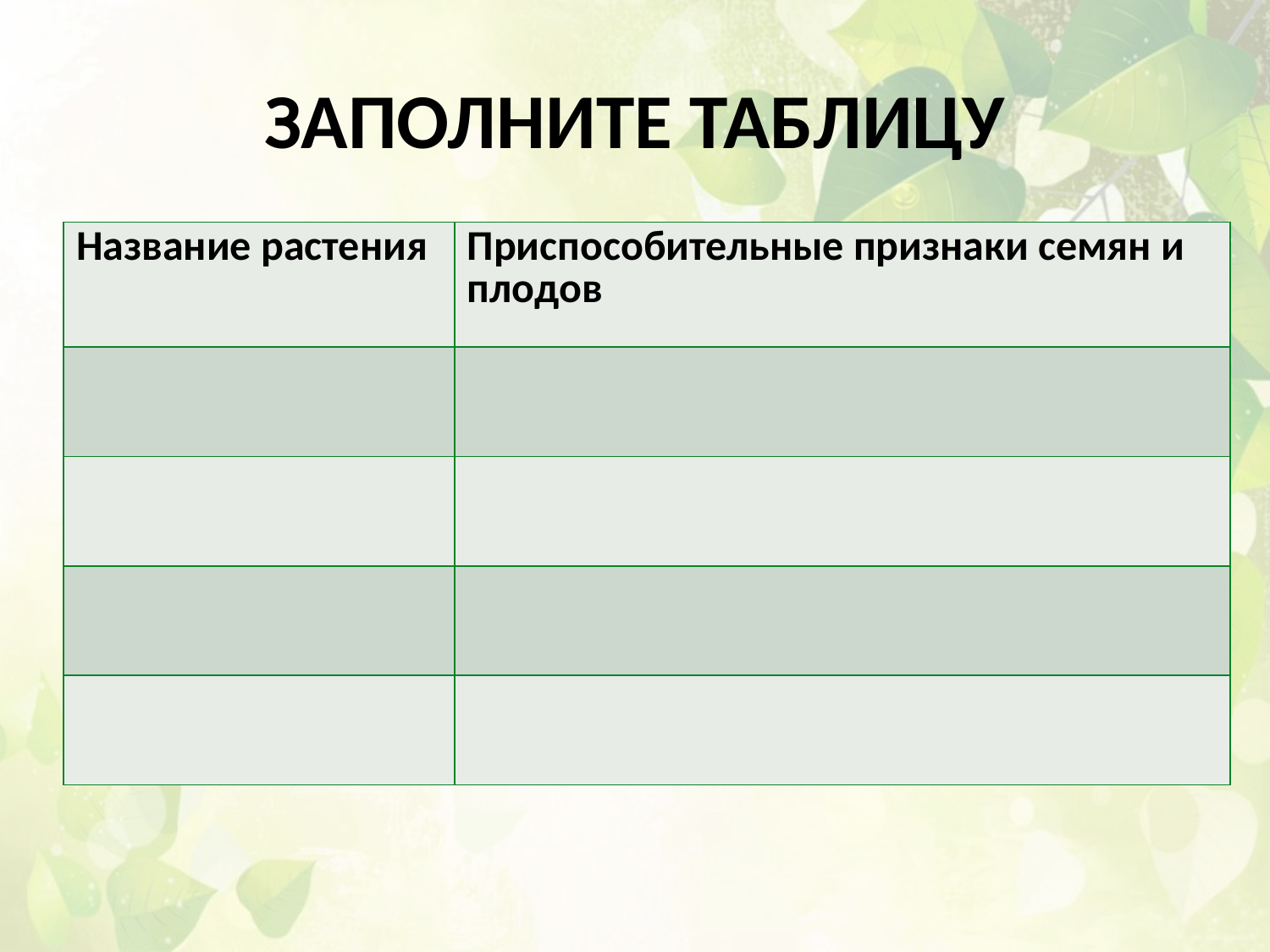

# Заполните таблицу
| Название растения | Приспособительные признаки семян и плодов |
| --- | --- |
|  |  |
|  |  |
|  |  |
|  |  |